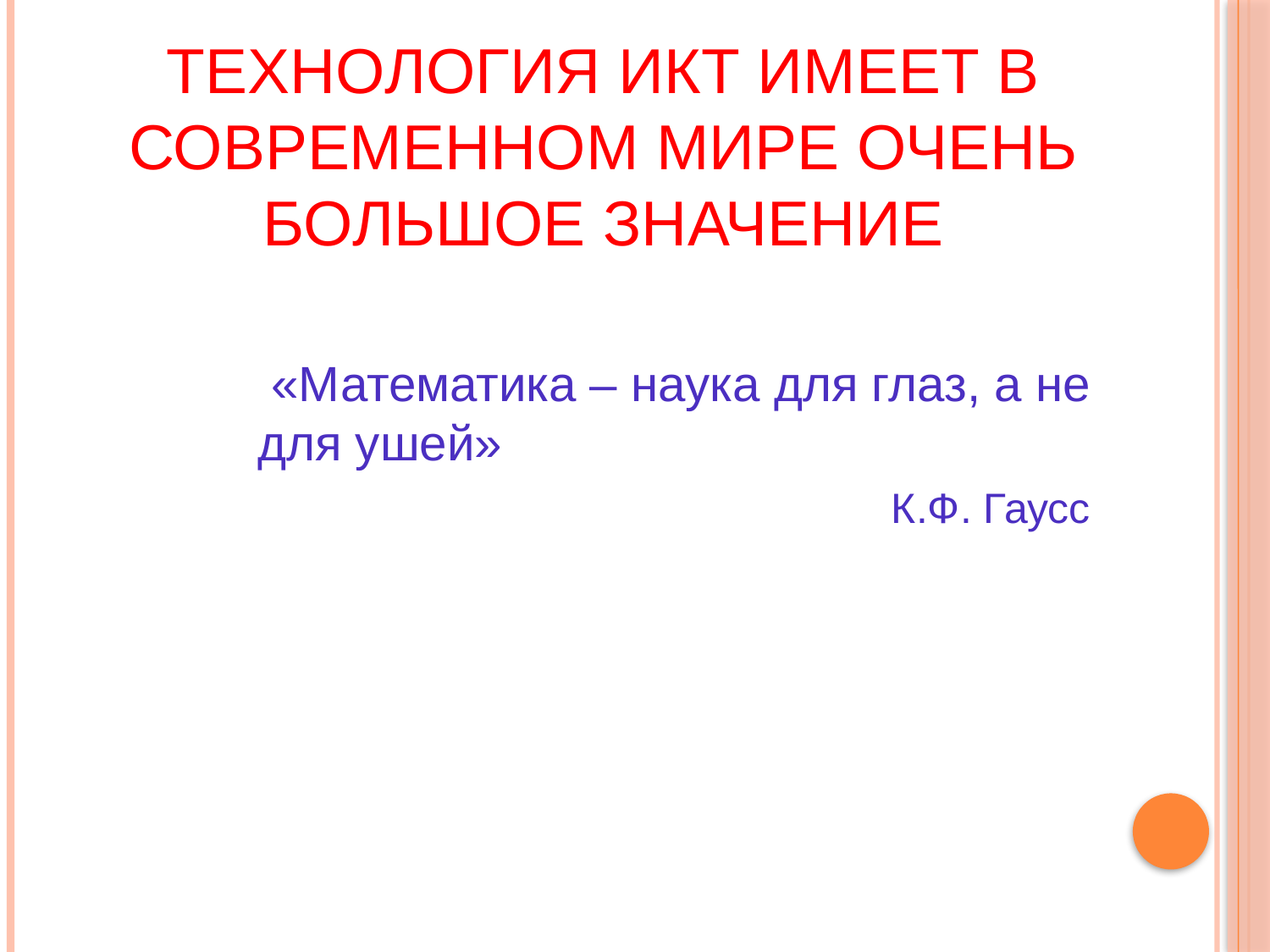

# Технология ИКТ имеет в современном мире очень большое значение
 «Математика – наука для глаз, а не для ушей»
К.Ф. Гаусс